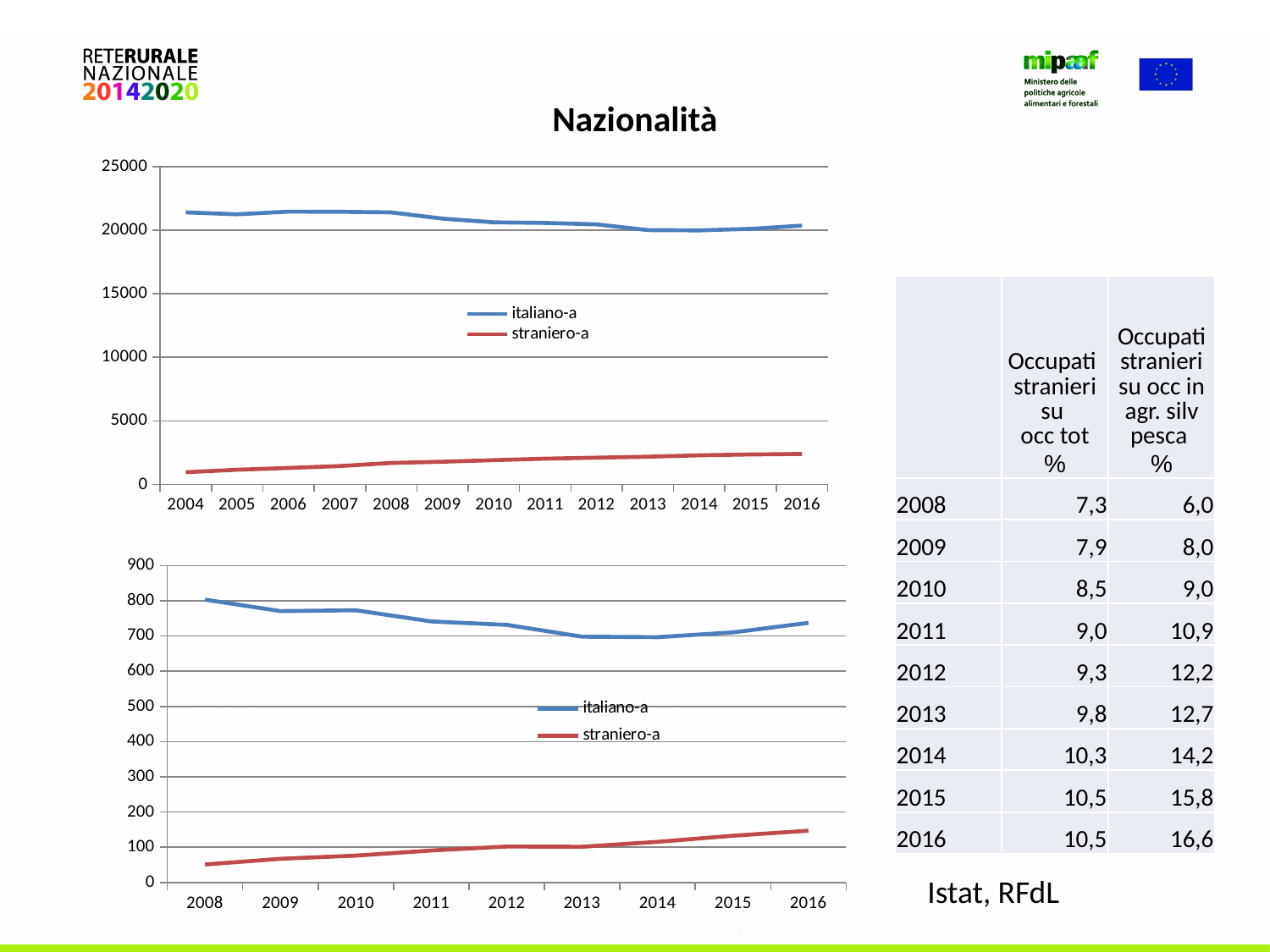

# Nazionalità

### Chart

| Category | italiano-a | straniero-a |
|---|---|---|
| 2004 | 21397.573 | 965.112 |
| 2005 | 21248.815 | 1158.188 |
| 2006 | 21458.485 | 1299.101 |
| 2007 | 21446.994 | 1447.422 |
| 2008 | 21400.258 | 1690.09 |
| 2009 | 20908.529 | 1790.19 |
| 2010 | 20614.788 | 1912.065 |
| 2011 | 20567.899 | 2030.345 |
| 2012 | 20456.175 | 2109.796 |
| 2013 | 20007.692 | 2182.843 |
| 2014 | 19984.796 | 2294.12 |
| 2015 | 20105.688 | 2359.065 |
| 2016 | 20356.921 | 2400.916 |
|  | Occupati stranieri su occ tot % | Occupati stranieri su occ in agr. silv pesca % |
| --- | --- | --- |
| 2008 | 7,3 | 6,0 |
| 2009 | 7,9 | 8,0 |
| 2010 | 8,5 | 9,0 |
| 2011 | 9,0 | 10,9 |
| 2012 | 9,3 | 12,2 |
| 2013 | 9,8 | 12,7 |
| 2014 | 10,3 | 14,2 |
| 2015 | 10,5 | 15,8 |
| 2016 | 10,5 | 16,6 |

### Chart

| Category | italiano-a | straniero-a |
|---|---|---|
| 2008 | 803.086 | 51.039 |
| 2009 | 770.533 | 67.206 |
| 2010 | 772.795 | 76.291 |
| 2011 | 741.189 | 90.725 |
| 2012 | 731.351 | 102.028 |
| 2013 | 697.861 | 101.293 |
| 2014 | 696.494 | 115.254 |
| 2015 | 710.086 | 132.754 |
| 2016 | 737.076 | 146.924 |
Istat, RFdL